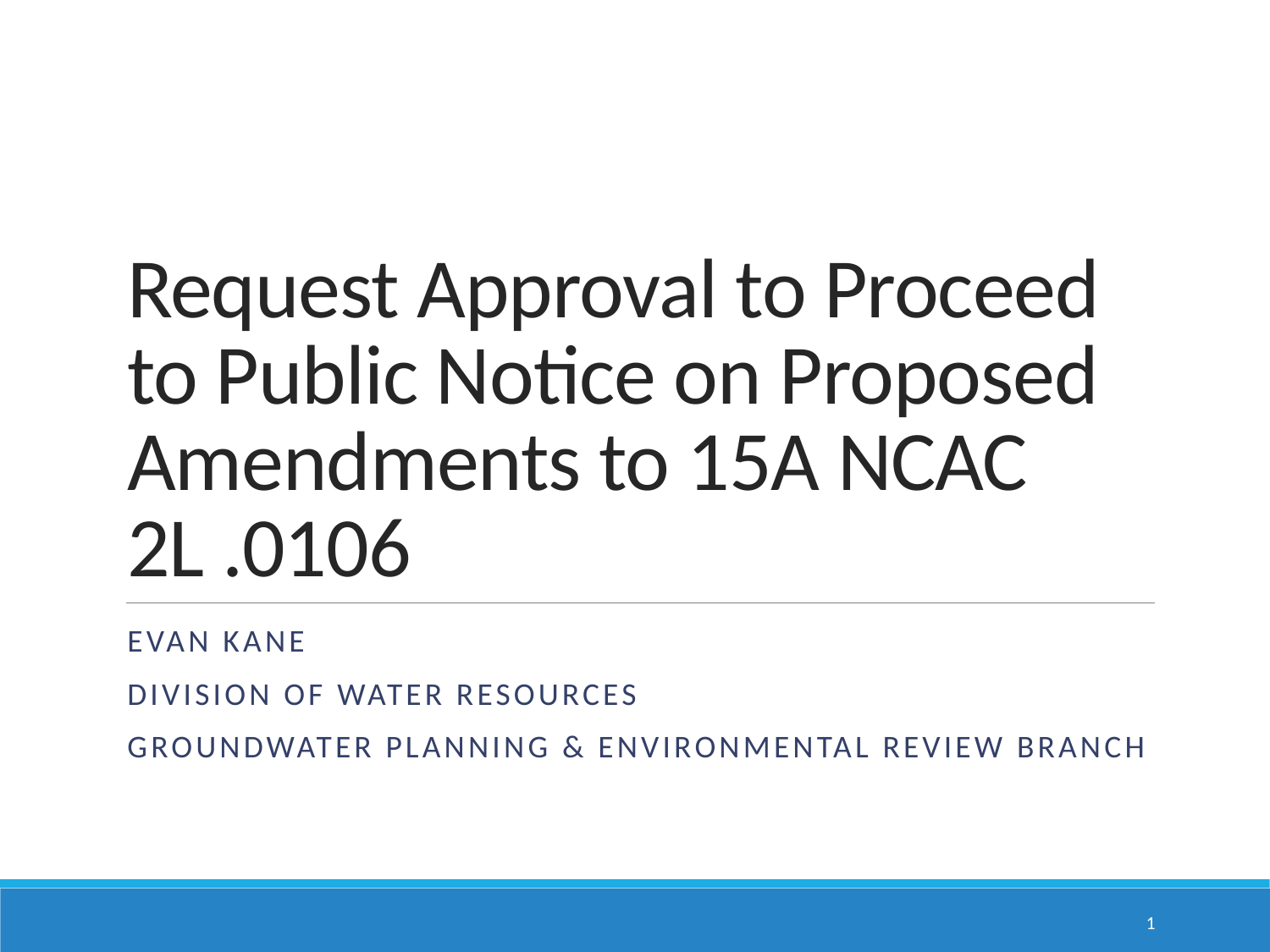

# Request Approval to Proceed to Public Notice on Proposed Amendments to 15A NCAC 2L .0106
Evan Kane
Division of Water Resources
Groundwater Planning & Environmental Review Branch
1